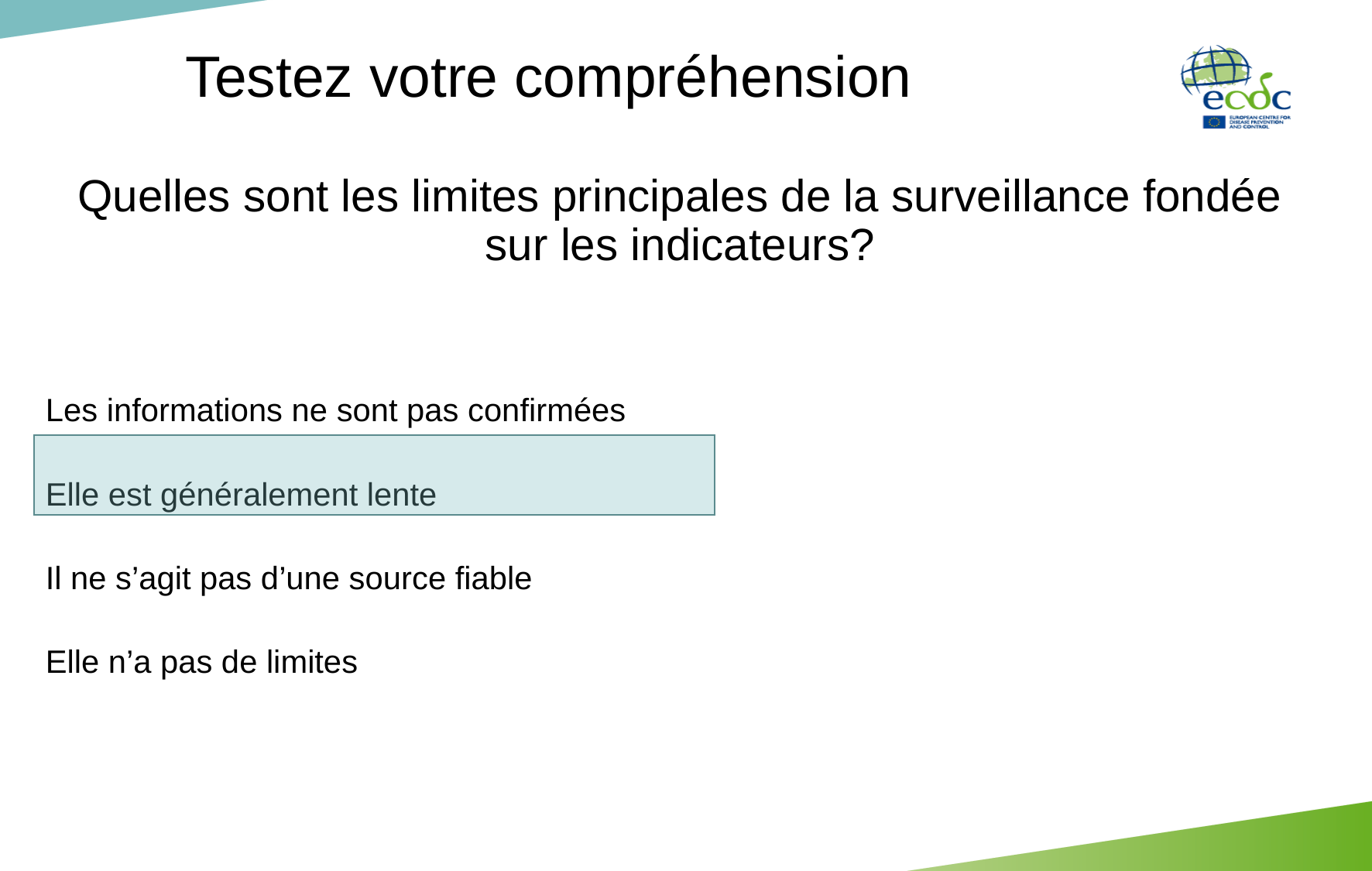

Testez votre compréhension
Quelles sont les limites principales de la surveillance fondée sur les indicateurs?

Les informations ne sont pas confirmées
Elle est généralement lente
Il ne s’agit pas d’une source fiable
Elle n’a pas de limites